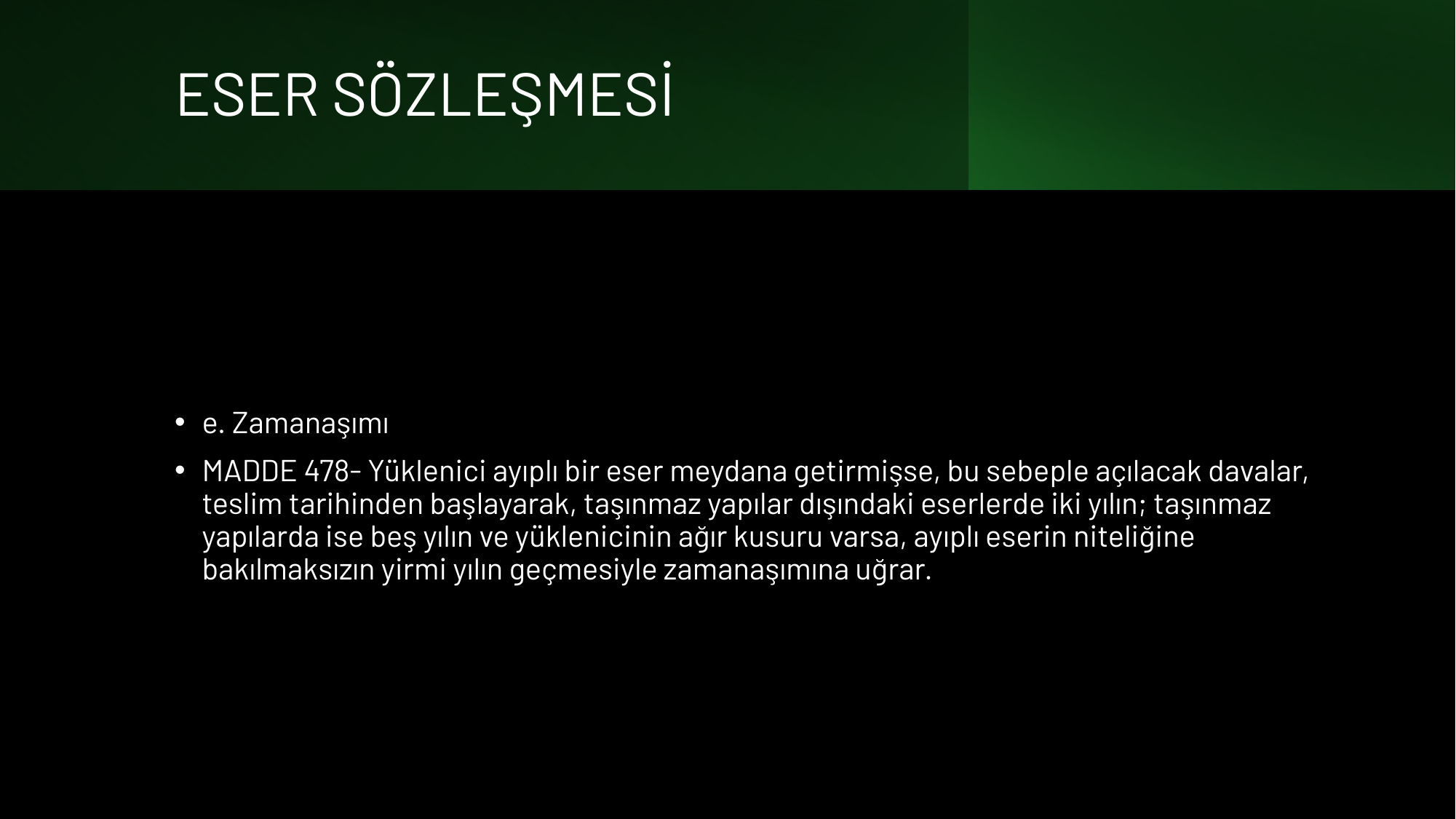

# ESER SÖZLEŞMESİ
e. Zamanaşımı
MADDE 478- Yüklenici ayıplı bir eser meydana getirmişse, bu sebeple açılacak davalar, teslim tarihinden başlayarak, taşınmaz yapılar dışındaki eserlerde iki yılın; taşınmaz yapılarda ise beş yılın ve yüklenicinin ağır kusuru varsa, ayıplı eserin niteliğine bakılmaksızın yirmi yılın geçmesiyle zamanaşımına uğrar.